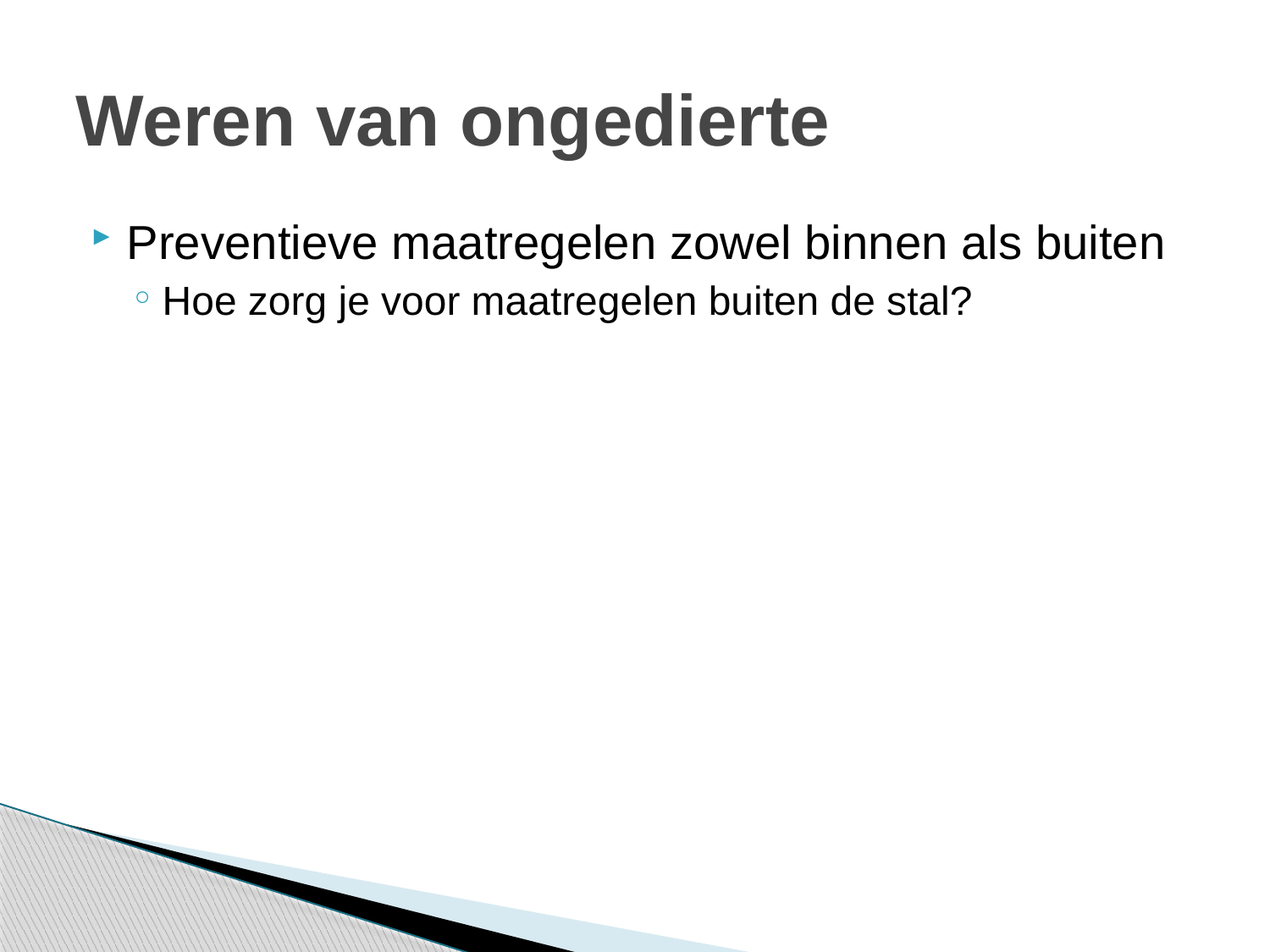

# Weren van ongedierte
Preventieve maatregelen zowel binnen als buiten
Hoe zorg je voor maatregelen buiten de stal?